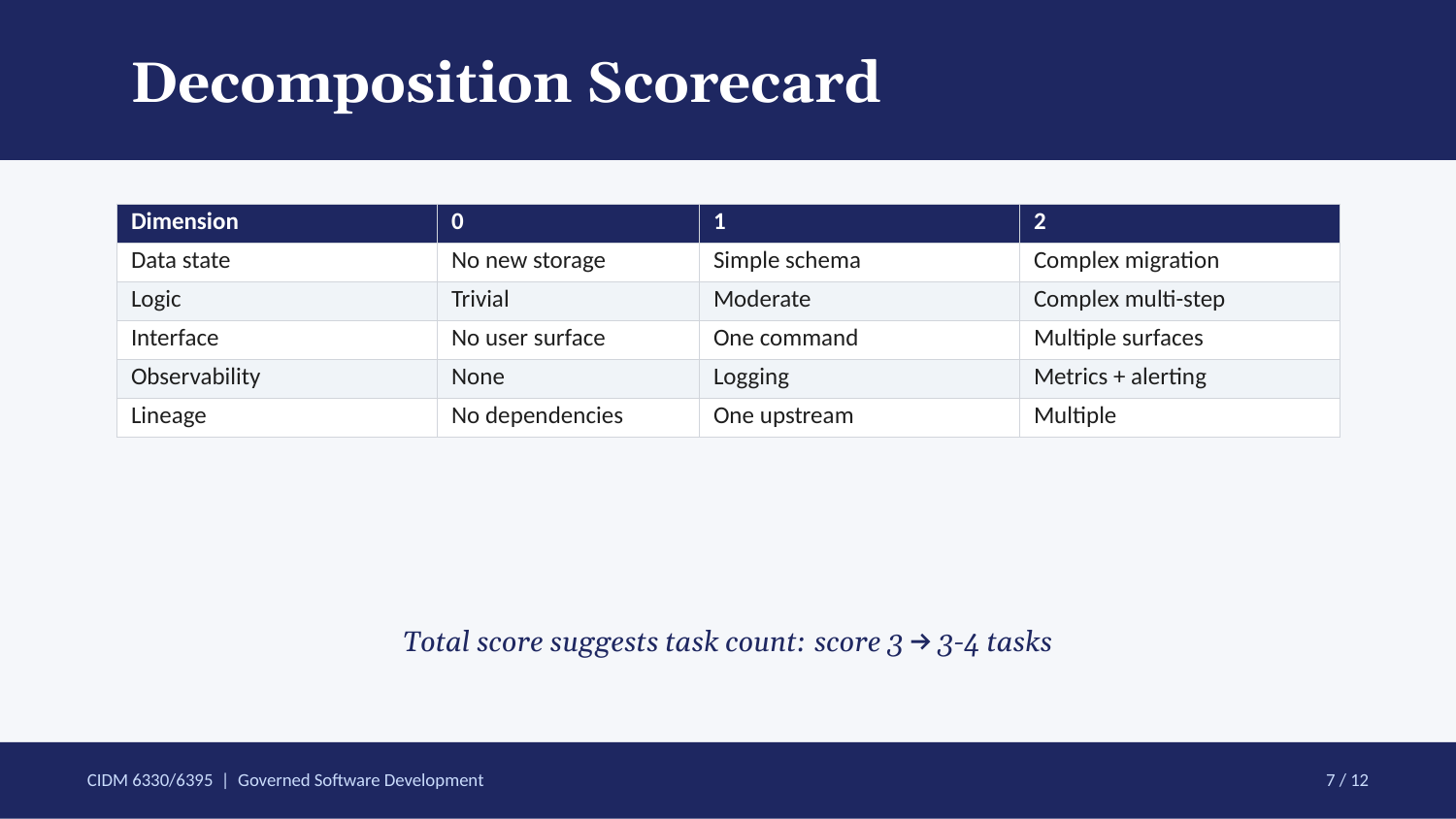

Decomposition Scorecard
| Dimension | 0 | 1 | 2 |
| --- | --- | --- | --- |
| Data state | No new storage | Simple schema | Complex migration |
| Logic | Trivial | Moderate | Complex multi-step |
| Interface | No user surface | One command | Multiple surfaces |
| Observability | None | Logging | Metrics + alerting |
| Lineage | No dependencies | One upstream | Multiple |
Total score suggests task count: score 3 → 3-4 tasks

CIDM 6330/6395  |  Governed Software Development
7 / 12